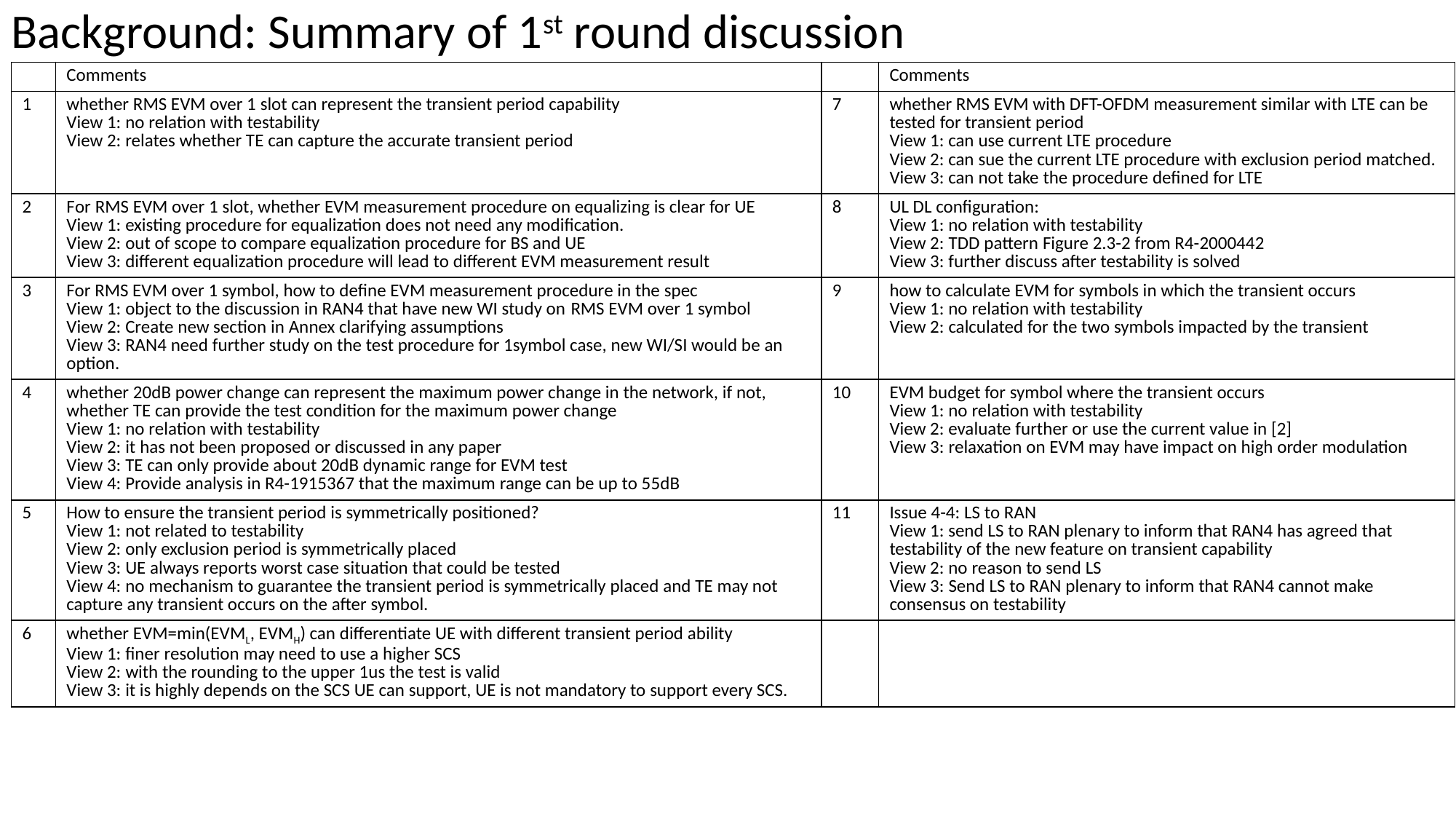

# Background: Summary of 1st round discussion
|  | Comments |  | Comments |
| --- | --- | --- | --- |
| 1 | whether RMS EVM over 1 slot can represent the transient period capability View 1: no relation with testability View 2: relates whether TE can capture the accurate transient period | 7 | whether RMS EVM with DFT-OFDM measurement similar with LTE can be tested for transient period View 1: can use current LTE procedure View 2: can sue the current LTE procedure with exclusion period matched. View 3: can not take the procedure defined for LTE |
| 2 | For RMS EVM over 1 slot, whether EVM measurement procedure on equalizing is clear for UE View 1: existing procedure for equalization does not need any modification. View 2: out of scope to compare equalization procedure for BS and UE View 3: different equalization procedure will lead to different EVM measurement result | 8 | UL DL configuration: View 1: no relation with testability View 2: TDD pattern Figure 2.3-2 from R4-2000442 View 3: further discuss after testability is solved |
| 3 | For RMS EVM over 1 symbol, how to define EVM measurement procedure in the spec View 1: object to the discussion in RAN4 that have new WI study on RMS EVM over 1 symbol View 2: Create new section in Annex clarifying assumptions View 3: RAN4 need further study on the test procedure for 1symbol case, new WI/SI would be an option. | 9 | how to calculate EVM for symbols in which the transient occurs View 1: no relation with testability View 2: calculated for the two symbols impacted by the transient |
| 4 | whether 20dB power change can represent the maximum power change in the network, if not, whether TE can provide the test condition for the maximum power change View 1: no relation with testability View 2: it has not been proposed or discussed in any paper View 3: TE can only provide about 20dB dynamic range for EVM test View 4: Provide analysis in R4-1915367 that the maximum range can be up to 55dB | 10 | EVM budget for symbol where the transient occurs View 1: no relation with testability View 2: evaluate further or use the current value in [2] View 3: relaxation on EVM may have impact on high order modulation |
| 5 | How to ensure the transient period is symmetrically positioned? View 1: not related to testability View 2: only exclusion period is symmetrically placed View 3: UE always reports worst case situation that could be tested View 4: no mechanism to guarantee the transient period is symmetrically placed and TE may not capture any transient occurs on the after symbol. | 11 | Issue 4-4: LS to RAN View 1: send LS to RAN plenary to inform that RAN4 has agreed that testability of the new feature on transient capability View 2: no reason to send LS View 3: Send LS to RAN plenary to inform that RAN4 cannot make consensus on testability |
| 6 | whether EVM=min(EVML, EVMH) can differentiate UE with different transient period ability View 1: finer resolution may need to use a higher SCS View 2: with the rounding to the upper 1us the test is valid View 3: it is highly depends on the SCS UE can support, UE is not mandatory to support every SCS. |  |  |